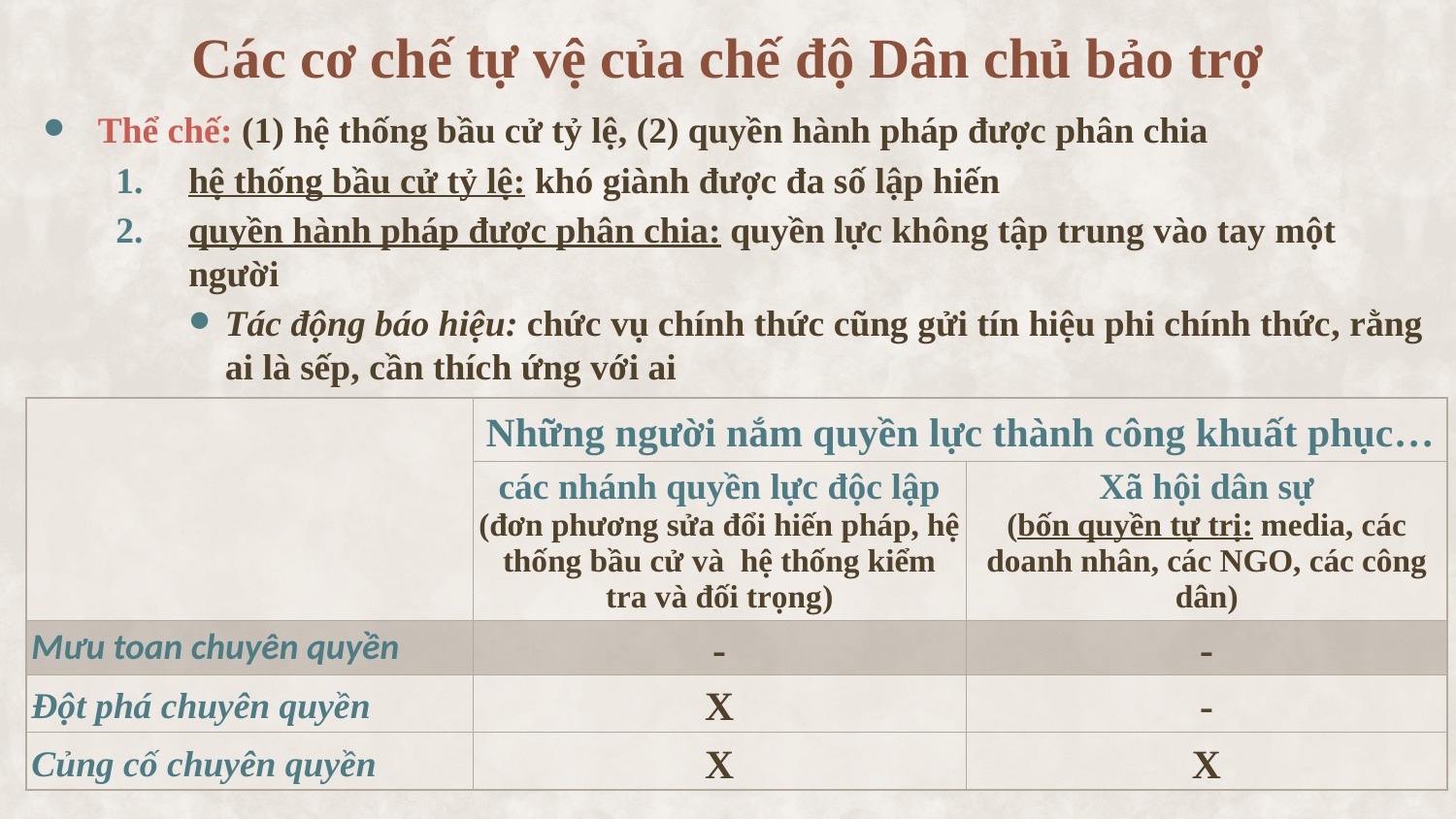

# Các cơ chế tự vệ của chế độ Dân chủ bảo trợ
Thể chế: (1) hệ thống bầu cử tỷ lệ, (2) quyền hành pháp được phân chia
hệ thống bầu cử tỷ lệ: khó giành được đa số lập hiến
quyền hành pháp được phân chia: quyền lực không tập trung vào tay một người
Tác động báo hiệu: chức vụ chính thức cũng gửi tín hiệu phi chính thức, rằng ai là sếp, cần thích ứng với ai
|  | Những người nắm quyền lực thành công khuất phục… |  |
| --- | --- | --- |
|  | các nhánh quyền lực độc lập (đơn phương sửa đổi hiến pháp, hệ thống bầu cử và hệ thống kiểm tra và đối trọng) | Xã hội dân sự (bốn quyền tự trị: media, các doanh nhân, các NGO, các công dân) |
| Mưu toan chuyên quyền | - | - |
| Đột phá chuyên quyền | X | - |
| Củng cố chuyên quyền | X | X |